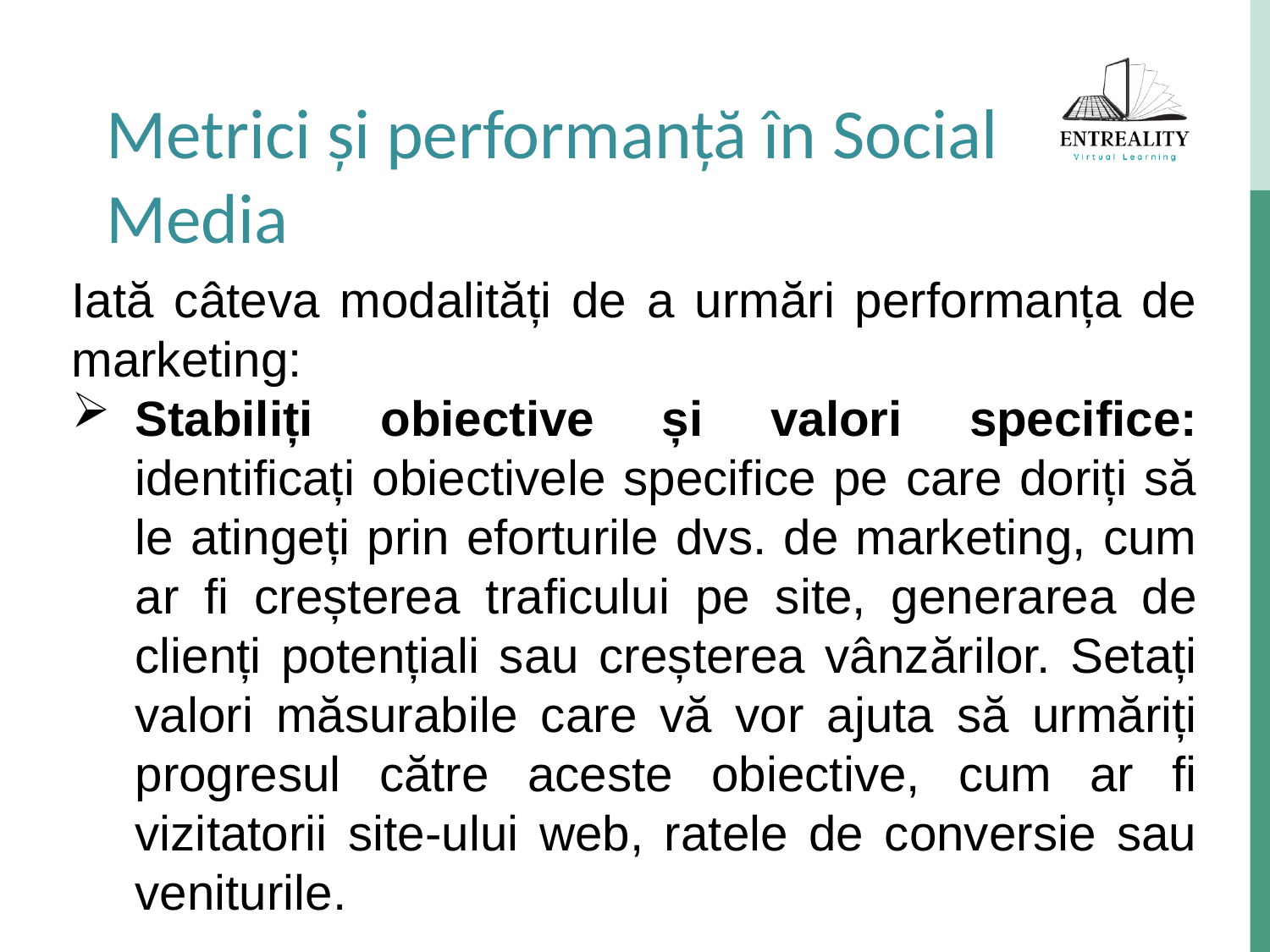

Metrici și performanță în Social Media

Iată câteva modalități de a urmări performanța de marketing:
Stabiliți obiective și valori specifice: identificați obiectivele specifice pe care doriți să le atingeți prin eforturile dvs. de marketing, cum ar fi creșterea traficului pe site, generarea de clienți potențiali sau creșterea vânzărilor. Setați valori măsurabile care vă vor ajuta să urmăriți progresul către aceste obiective, cum ar fi vizitatorii site-ului web, ratele de conversie sau veniturile.